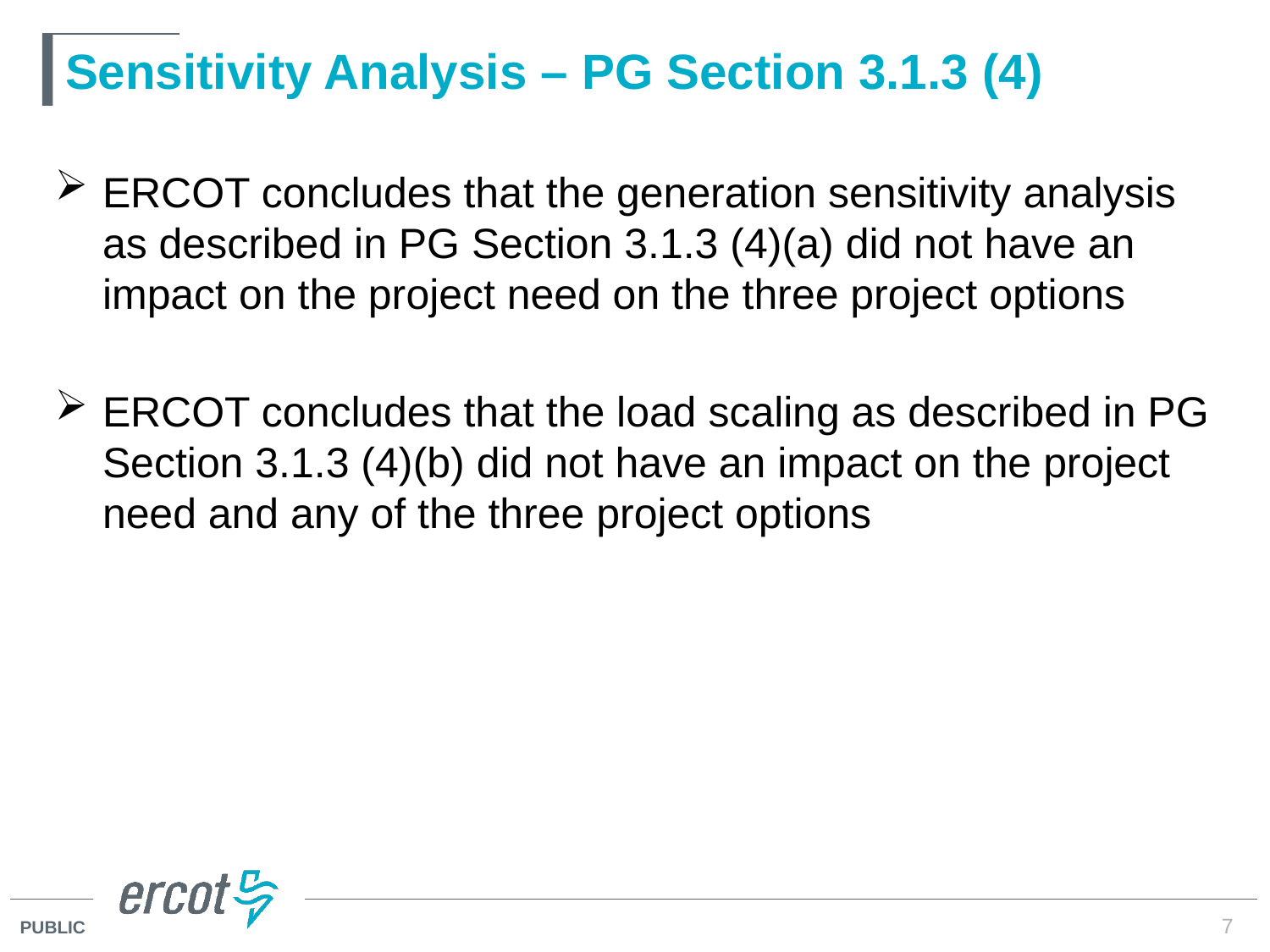

# Sensitivity Analysis – PG Section 3.1.3 (4)
ERCOT concludes that the generation sensitivity analysis as described in PG Section 3.1.3 (4)(a) did not have an impact on the project need on the three project options

ERCOT concludes that the load scaling as described in PG Section 3.1.3 (4)(b) did not have an impact on the project need and any of the three project options
7